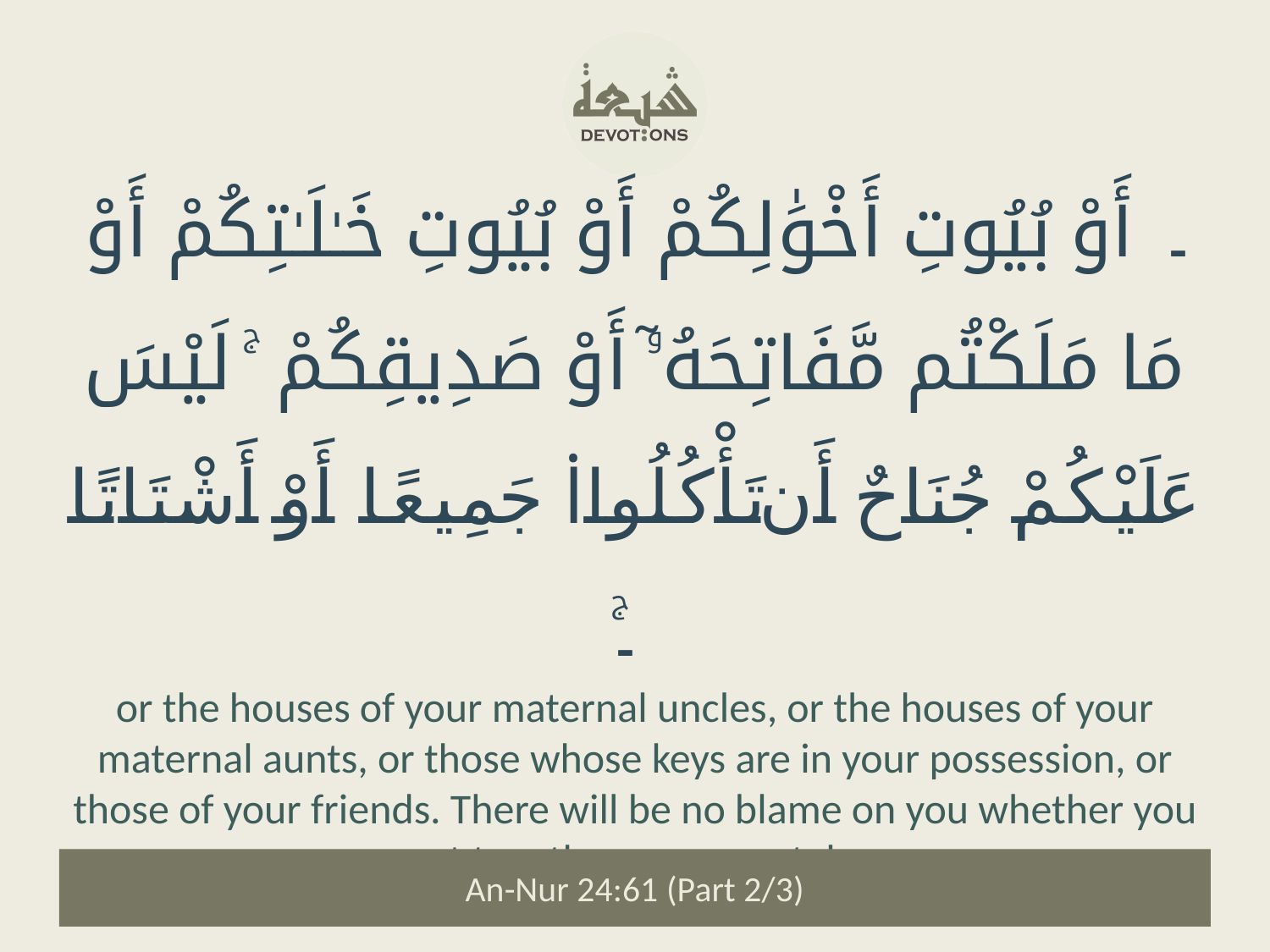

۔  أَوْ بُيُوتِ أَخْوَٰلِكُمْ أَوْ بُيُوتِ خَـٰلَـٰتِكُمْ أَوْ مَا مَلَكْتُم مَّفَاتِحَهُۥٓ أَوْ صَدِيقِكُمْ ۚ لَيْسَ عَلَيْكُمْ جُنَاحٌ أَن تَأْكُلُوا۟ جَمِيعًا أَوْ أَشْتَاتًا  ۔ۚ
or the houses of your maternal uncles, or the houses of your maternal aunts, or those whose keys are in your possession, or those of your friends. There will be no blame on you whether you eat together or separately.
An-Nur 24:61 (Part 2/3)